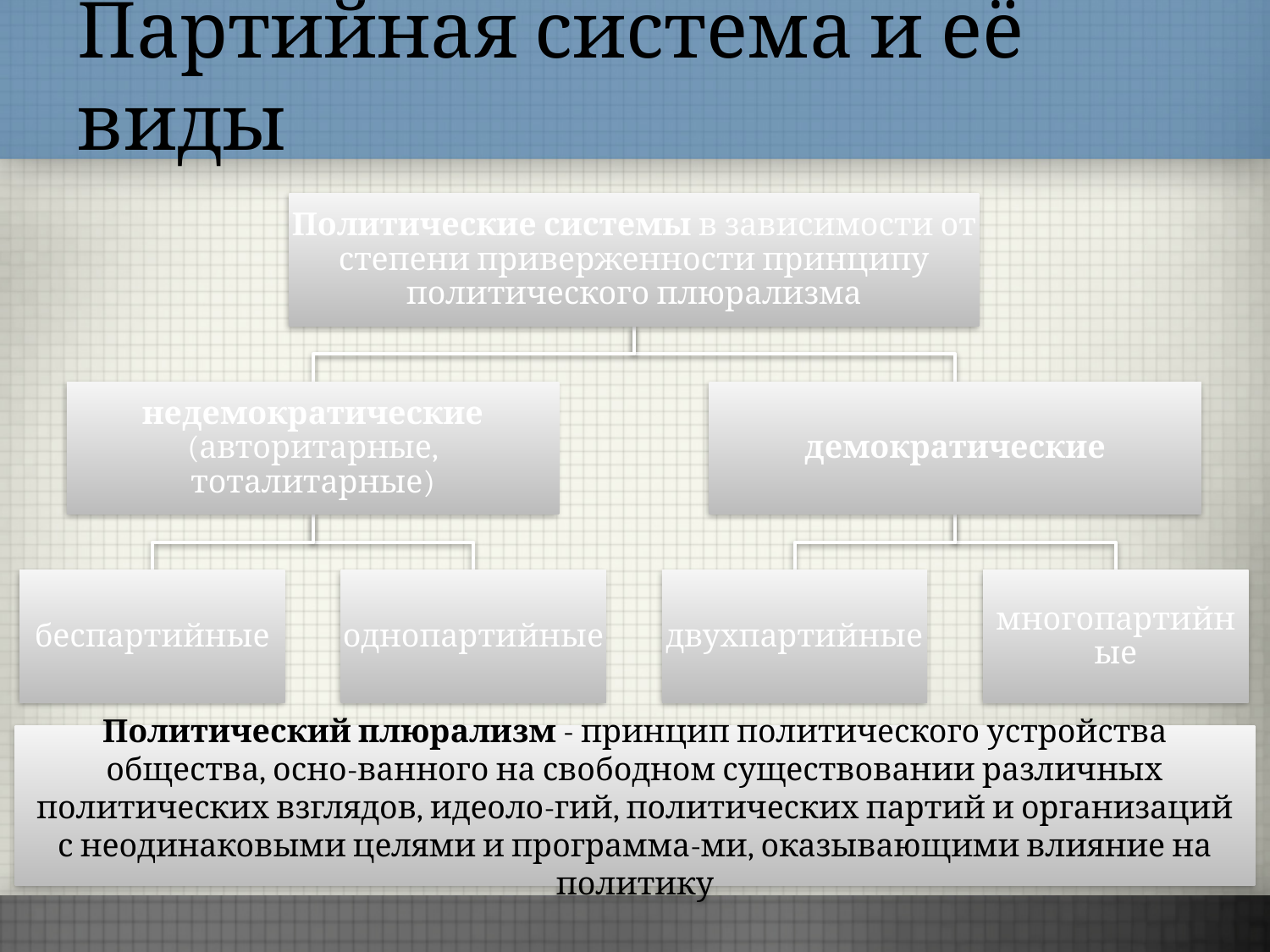

# Партийная система и её виды

Политические системы в зависимости от степени приверженности принципу политического плюрализма

недемократические (авторитарные, тоталитарные)

демократические

беспартийные

однопартийные

двухпартийные

многопартийные
Политический плюрализм - принцип политического устройства общества, осно-ванного на свободном существовании различных политических взглядов, идеоло-гий, политических партий и организаций с неодинаковыми целями и программа-ми, оказывающими влияние на политику